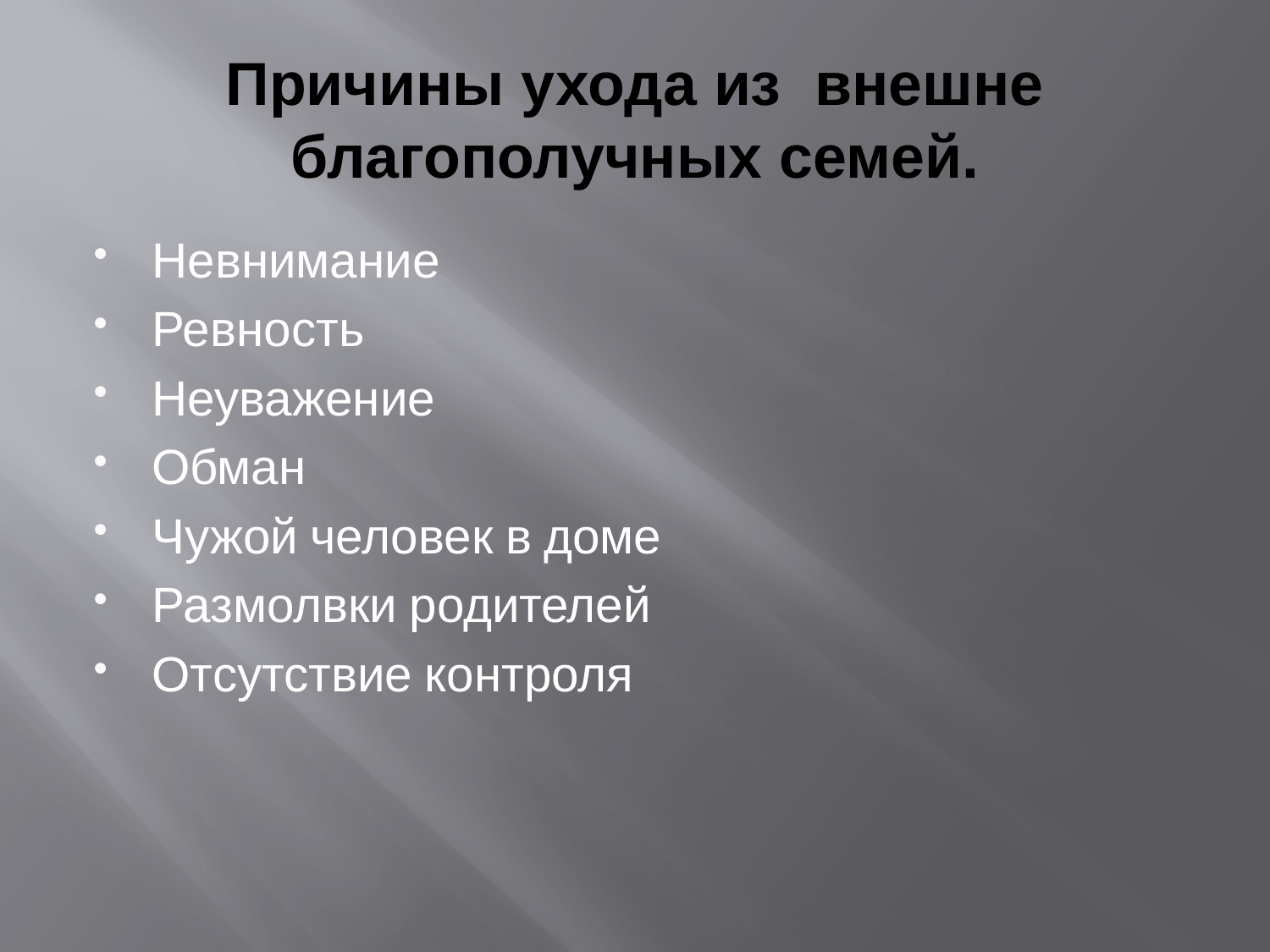

# Причины ухода из  внешне благополучных семей.
Невнимание
Ревность
Неуважение
Обман
Чужой человек в доме
Размолвки родителей
Отсутствие контроля